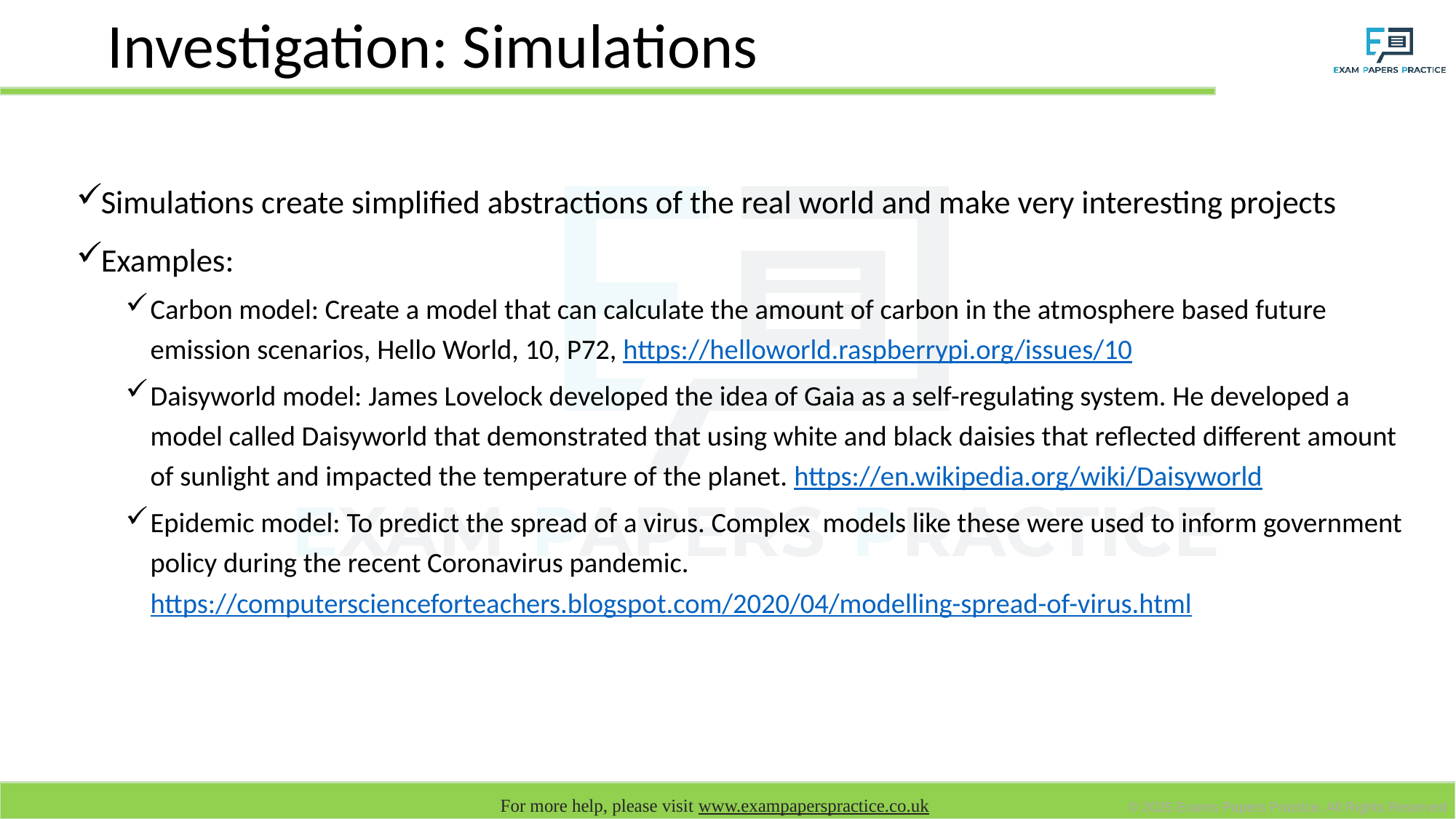

# Investigation: Simulations
Simulations create simplified abstractions of the real world and make very interesting projects
Examples:
Carbon model: Create a model that can calculate the amount of carbon in the atmosphere based future emission scenarios, Hello World, 10, P72, https://helloworld.raspberrypi.org/issues/10
Daisyworld model: James Lovelock developed the idea of Gaia as a self-regulating system. He developed a model called Daisyworld that demonstrated that using white and black daisies that reflected different amount of sunlight and impacted the temperature of the planet. https://en.wikipedia.org/wiki/Daisyworld
Epidemic model: To predict the spread of a virus. Complex  models like these were used to inform government policy during the recent Coronavirus pandemic. https://computerscienceforteachers.blogspot.com/2020/04/modelling-spread-of-virus.html